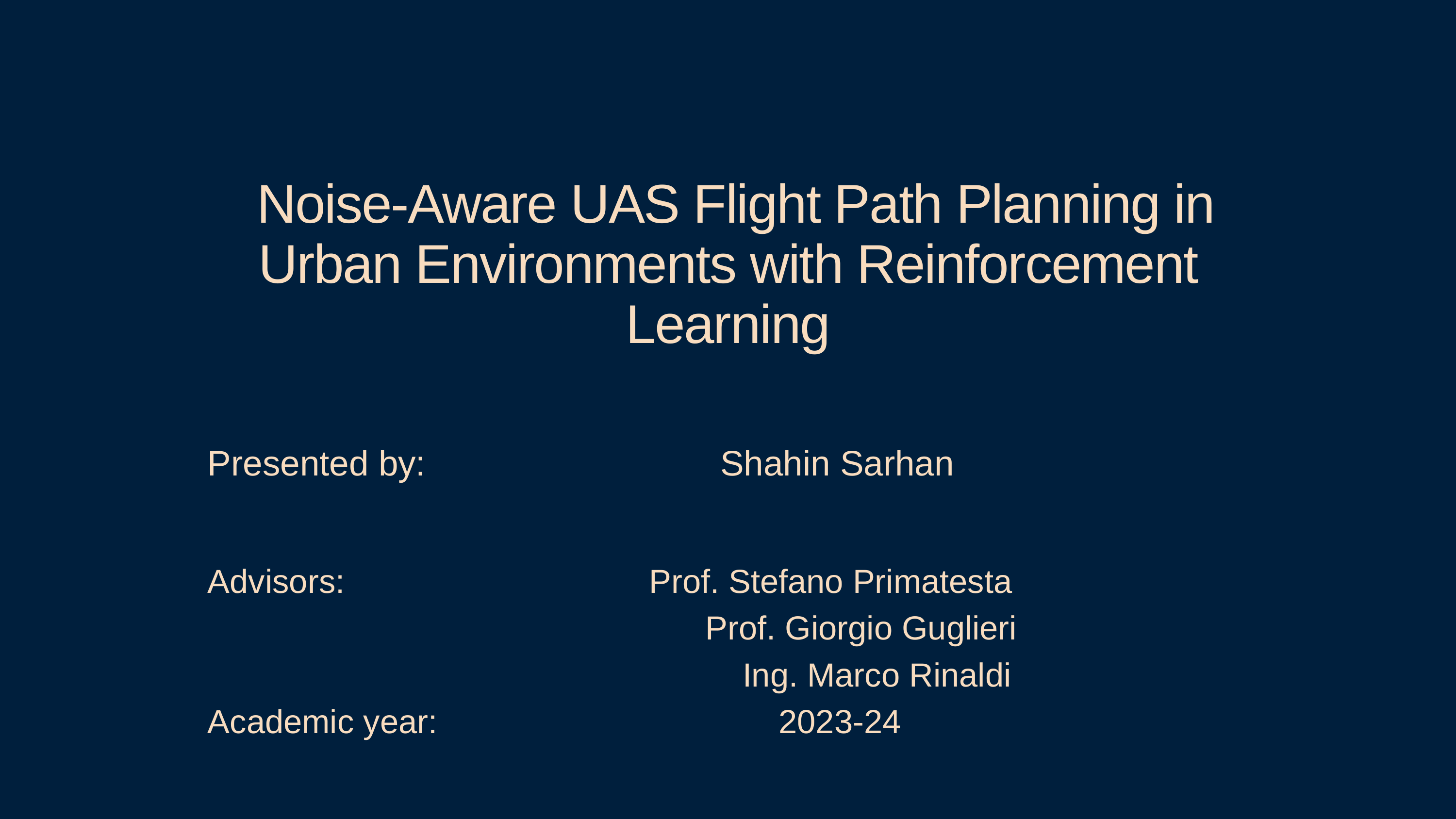

Noise-Aware UAS Flight Path Planning in Urban Environments with Reinforcement Learning
Presented by:                              Shahin Sarhan
Advisors:                                 Prof. Stefano Primatesta
                                                      Prof. Giorgio Guglieri
                                                          Ing. Marco Rinaldi
Academic year:                                     2023-24